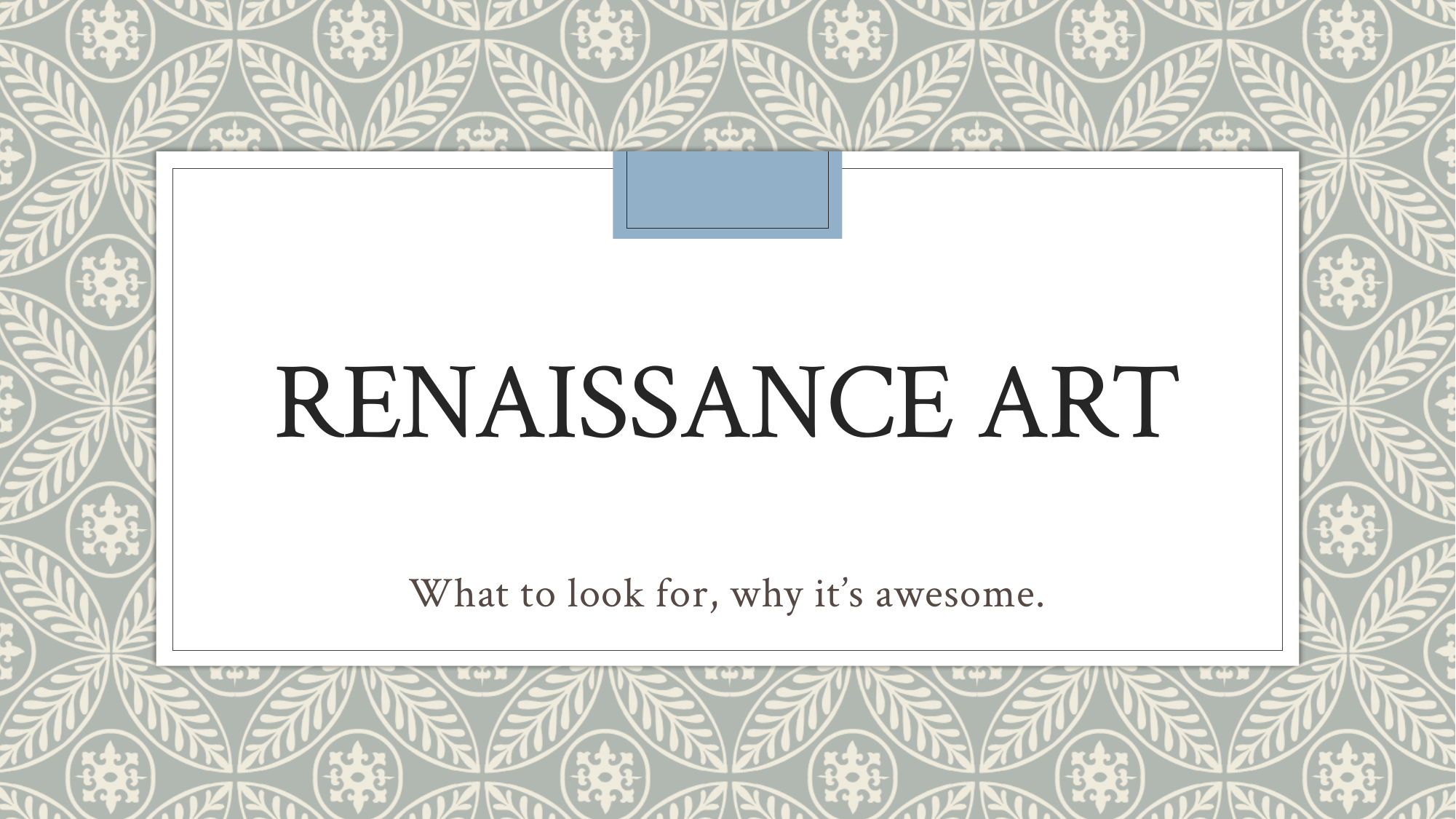

# Renaissance Art
What to look for, why it’s awesome.